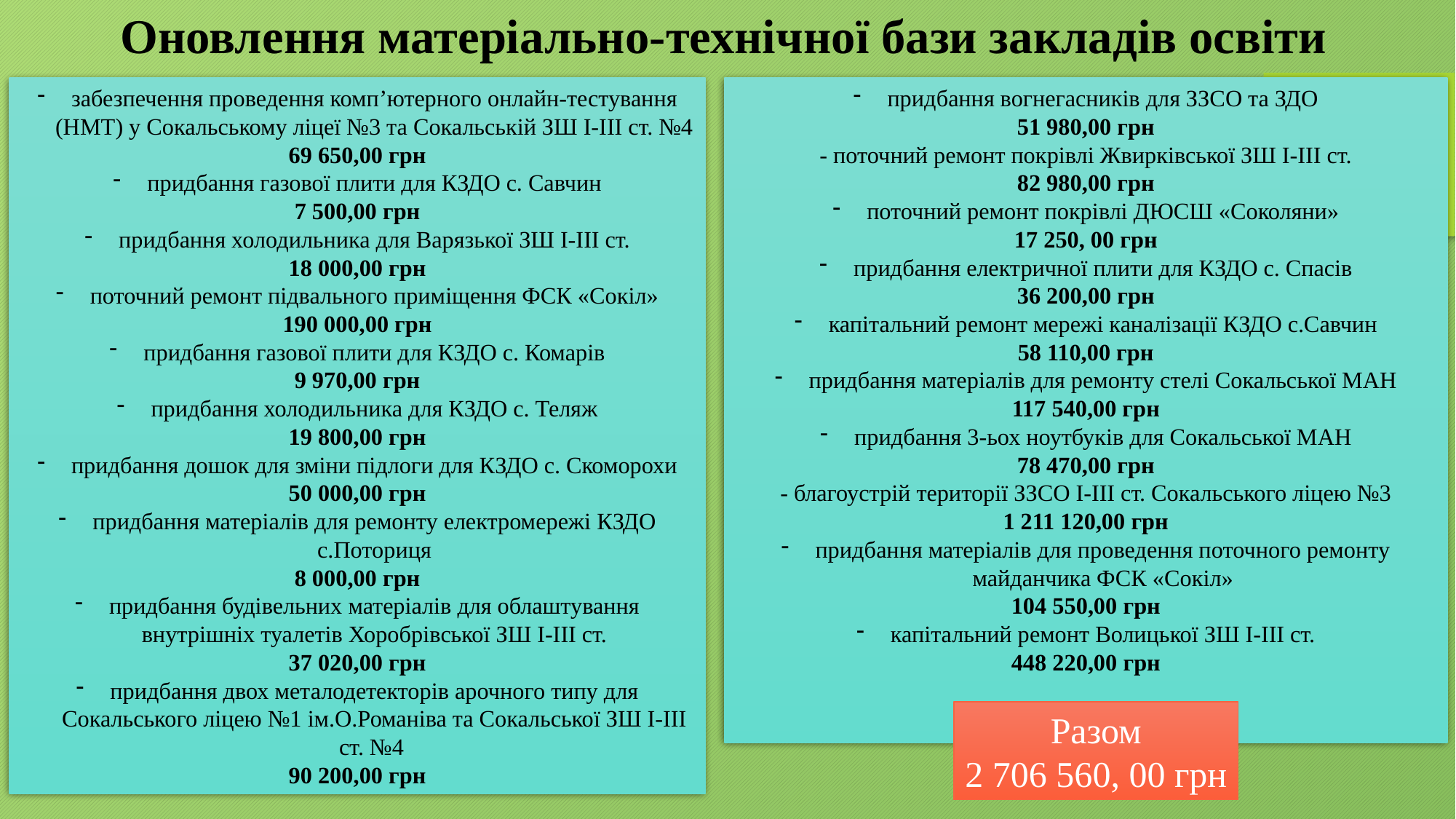

Оновлення матеріально-технічної бази закладів освіти
забезпечення проведення комп’ютерного онлайн-тестування (НМТ) у Сокальському ліцеї №3 та Сокальській ЗШ І-ІІІ ст. №4
69 650,00 грн
придбання газової плити для КЗДО с. Савчин
7 500,00 грн
придбання холодильника для Варязької ЗШ І-ІІІ ст.
18 000,00 грн
поточний ремонт підвального приміщення ФСК «Сокіл»
190 000,00 грн
придбання газової плити для КЗДО с. Комарів
9 970,00 грн
придбання холодильника для КЗДО с. Теляж
19 800,00 грн
придбання дошок для зміни підлоги для КЗДО с. Скоморохи
50 000,00 грн
придбання матеріалів для ремонту електромережі КЗДО с.Поториця
8 000,00 грн
придбання будівельних матеріалів для облаштування внутрішніх туалетів Хоробрівської ЗШ І-ІІІ ст.
37 020,00 грн
придбання двох металодетекторів арочного типу для Сокальського ліцею №1 ім.О.Романіва та Сокальської ЗШ І-ІІІ ст. №4
90 200,00 грн
придбання вогнегасників для ЗЗСО та ЗДО
51 980,00 грн
- поточний ремонт покрівлі Жвирківської ЗШ І-ІІІ ст.
82 980,00 грн
поточний ремонт покрівлі ДЮСШ «Соколяни»
17 250, 00 грн
придбання електричної плити для КЗДО с. Спасів
36 200,00 грн
капітальний ремонт мережі каналізації КЗДО с.Савчин
58 110,00 грн
придбання матеріалів для ремонту стелі Сокальської МАН
117 540,00 грн
придбання 3-ьох ноутбуків для Сокальської МАН
78 470,00 грн
- благоустрій території ЗЗСО І-ІІІ ст. Сокальського ліцею №3
1 211 120,00 грн
придбання матеріалів для проведення поточного ремонту майданчика ФСК «Сокіл»
104 550,00 грн
капітальний ремонт Волицької ЗШ І-ІІІ ст.
448 220,00 грн

Разом
2 706 560, 00 грн